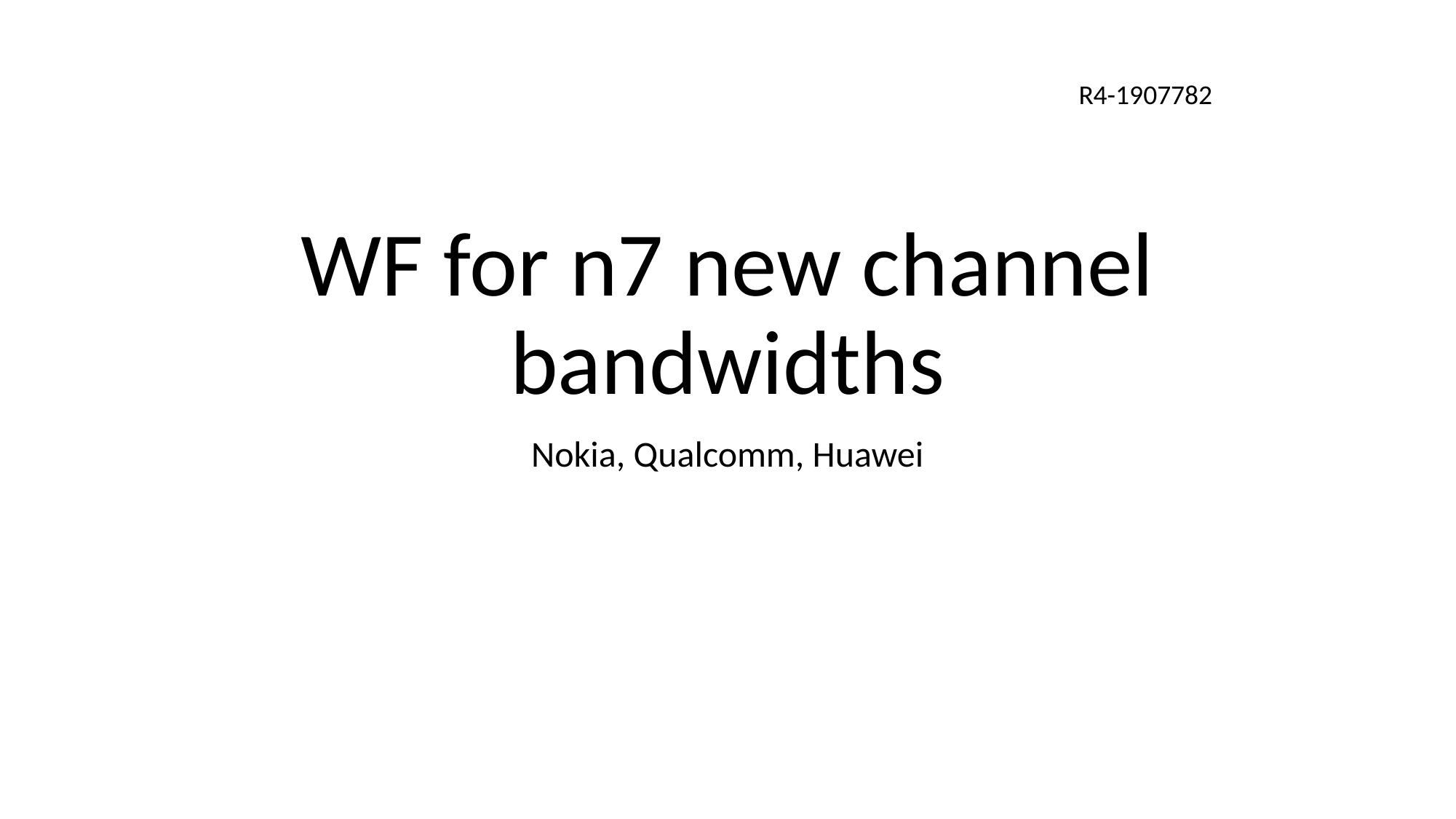

R4-1907782
# WF for n7 new channel bandwidths
Nokia, Qualcomm, Huawei